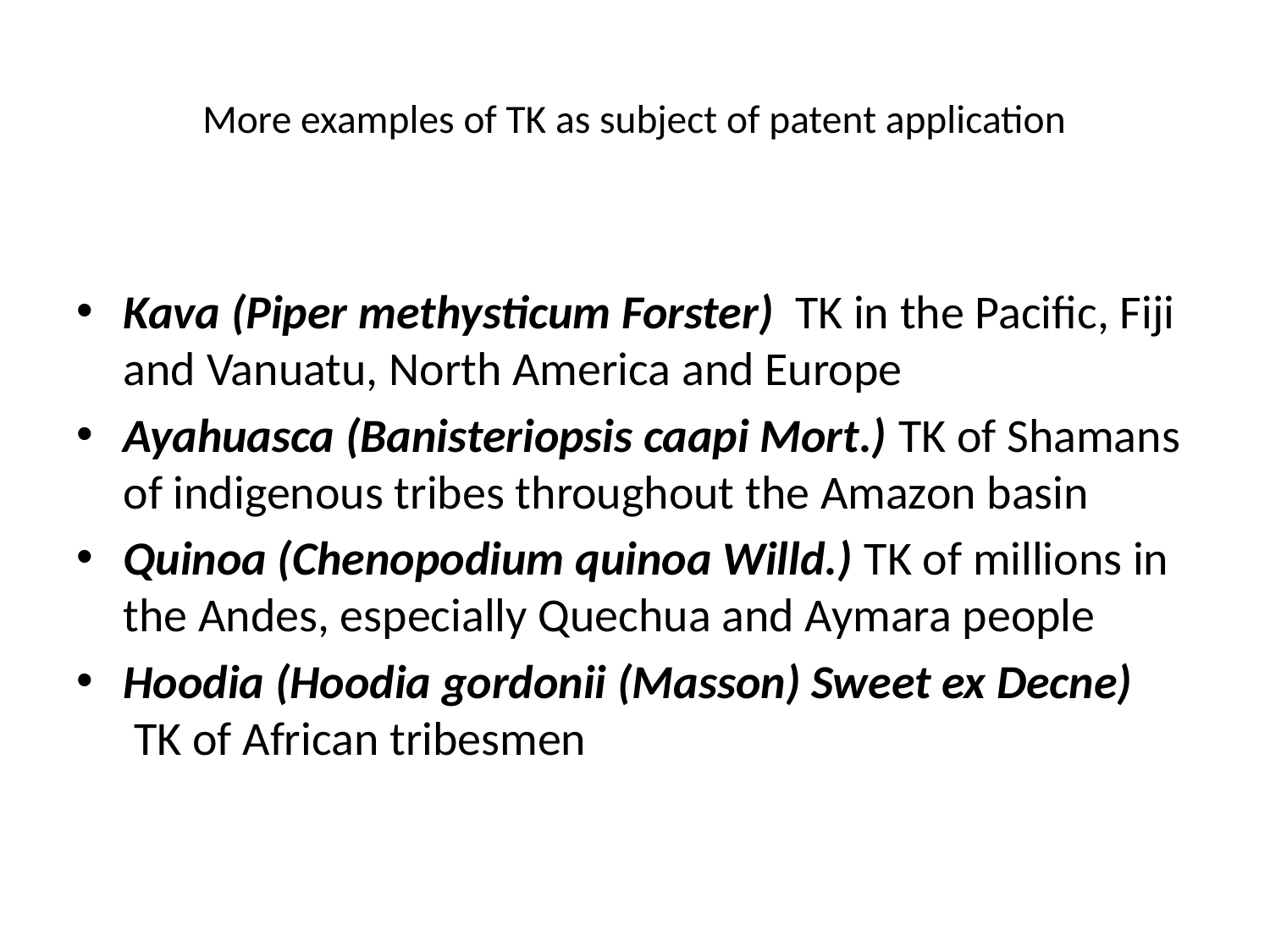

# More examples of TK as subject of patent application
Kava (Piper methysticum Forster)  TK in the Pacific, Fiji and Vanuatu, North America and Europe
Ayahuasca (Banisteriopsis caapi Mort.) TK of Shamans of indigenous tribes throughout the Amazon basin
Quinoa (Chenopodium quinoa Willd.) TK of millions in the Andes, especially Quechua and Aymara people
Hoodia (Hoodia gordonii (Masson) Sweet ex Decne)  TK of African tribesmen